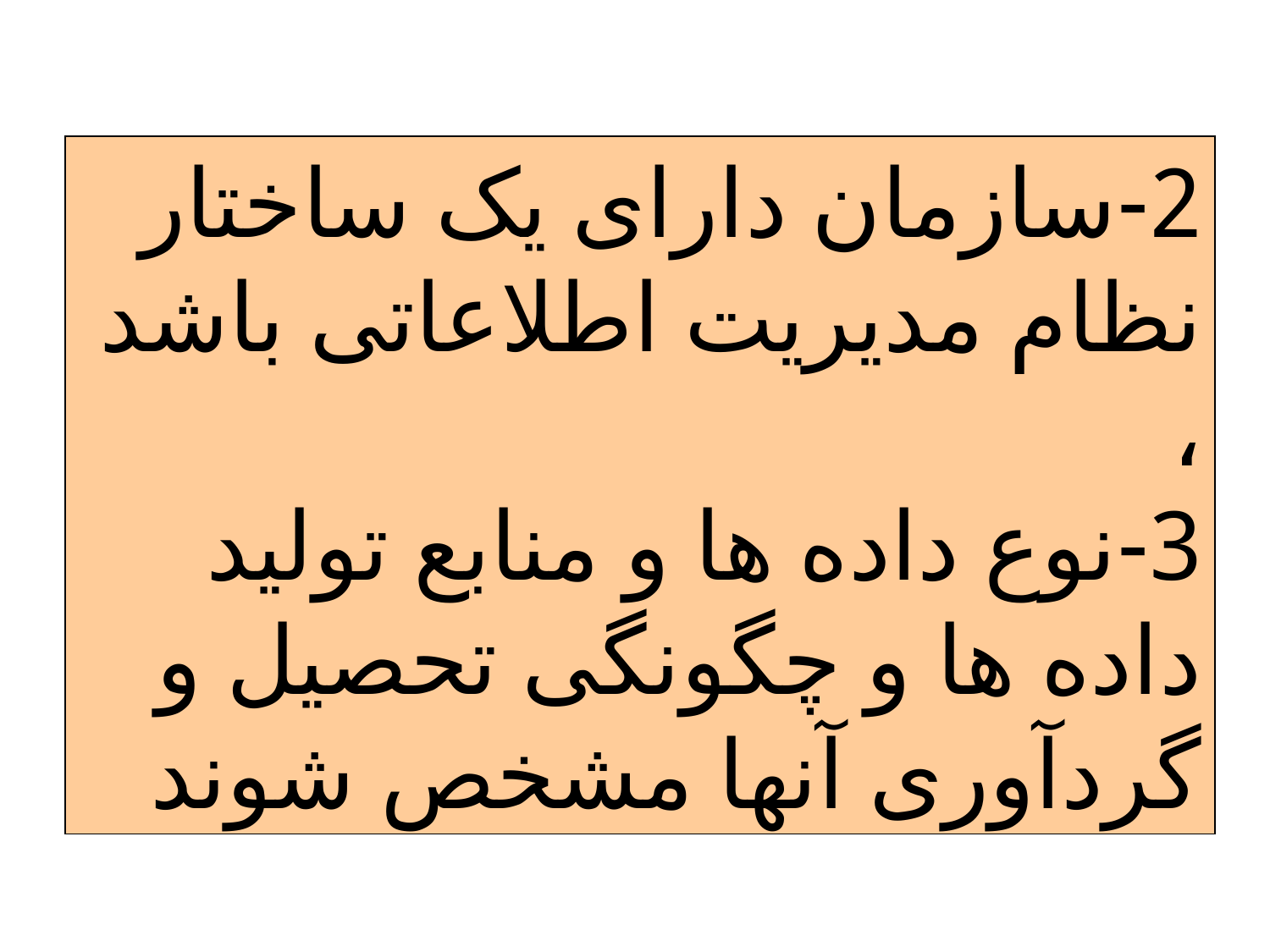

2-سازمان دارای یک ساختار نظام مدیریت اطلاعاتی باشد ،
3-نوع داده ها و منابع تولید داده ها و چگونگی تحصیل و گردآوری آنها مشخص شوند